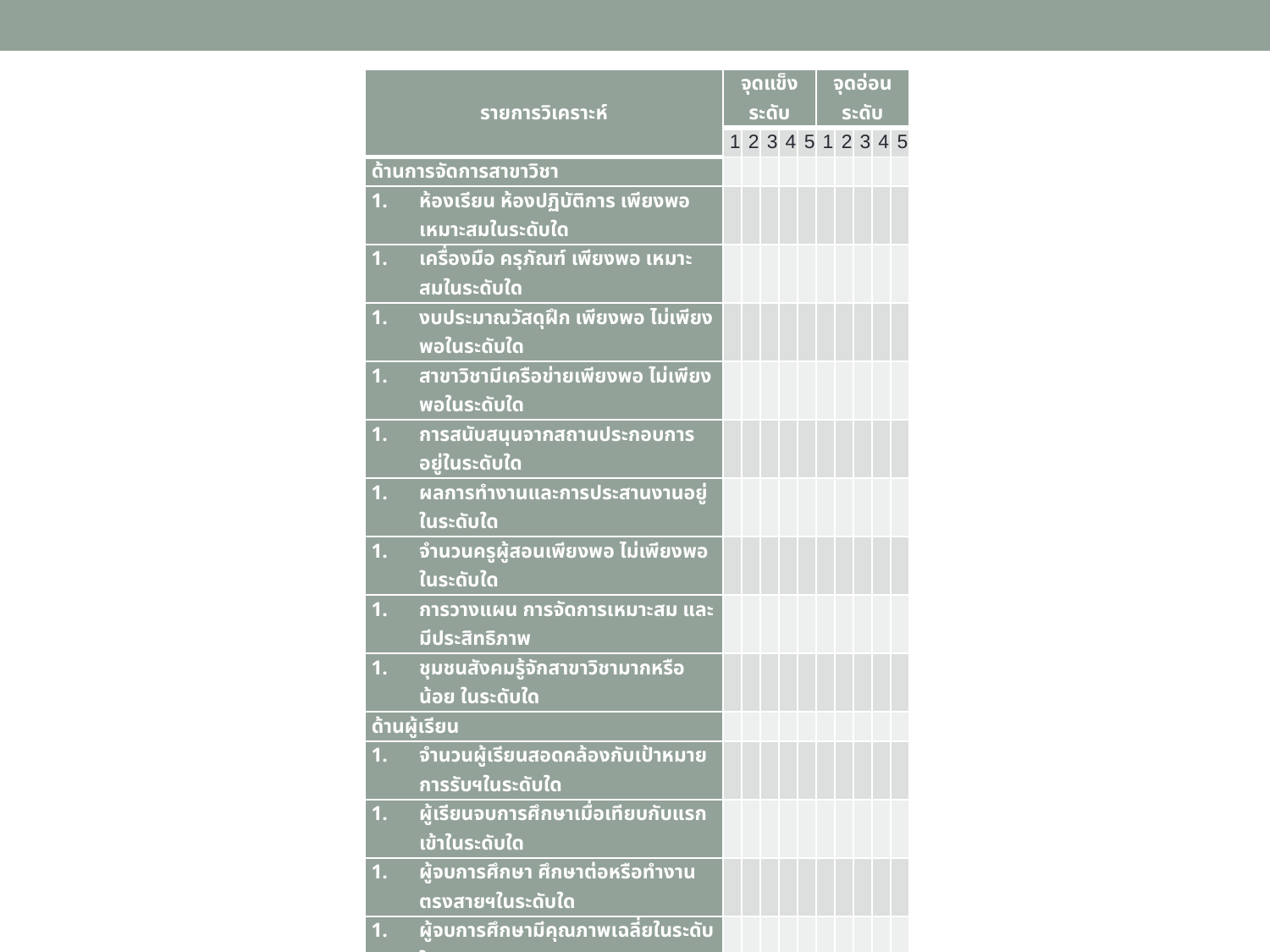

| รายการวิเคราะห์ | จุดแข็งระดับ |  |  |  |  | จุดอ่อนระดับ |  |  |  |  |
| --- | --- | --- | --- | --- | --- | --- | --- | --- | --- | --- |
|  | 1 | 2 | 3 | 4 | 5 | 1 | 2 | 3 | 4 | 5 |
| ด้านการจัดการสาขาวิชา |  |  |  |  |  |  |  |  |  |  |
| ห้องเรียน ห้องปฏิบัติการ เพียงพอ เหมาะสมในระดับใด |  |  |  |  |  |  |  |  |  |  |
| เครื่องมือ ครุภัณฑ์ เพียงพอ เหมาะสมในระดับใด |  |  |  |  |  |  |  |  |  |  |
| งบประมาณวัสดุฝึก เพียงพอ ไม่เพียงพอในระดับใด |  |  |  |  |  |  |  |  |  |  |
| สาขาวิชามีเครือข่ายเพียงพอ ไม่เพียงพอในระดับใด |  |  |  |  |  |  |  |  |  |  |
| การสนับสนุนจากสถานประกอบการอยู่ในระดับใด |  |  |  |  |  |  |  |  |  |  |
| ผลการทำงานและการประสานงานอยู่ในระดับใด |  |  |  |  |  |  |  |  |  |  |
| จำนวนครูผู้สอนเพียงพอ ไม่เพียงพอในระดับใด |  |  |  |  |  |  |  |  |  |  |
| การวางแผน การจัดการเหมาะสม และมีประสิทธิภาพ |  |  |  |  |  |  |  |  |  |  |
| ชุมชนสังคมรู้จักสาขาวิชามากหรือน้อย ในระดับใด |  |  |  |  |  |  |  |  |  |  |
| ด้านผู้เรียน |  |  |  |  |  |  |  |  |  |  |
| จำนวนผู้เรียนสอดคล้องกับเป้าหมายการรับฯในระดับใด |  |  |  |  |  |  |  |  |  |  |
| ผู้เรียนจบการศึกษาเมื่อเทียบกับแรกเข้าในระดับใด |  |  |  |  |  |  |  |  |  |  |
| ผู้จบการศึกษา ศึกษาต่อหรือทำงานตรงสายฯในระดับใด |  |  |  |  |  |  |  |  |  |  |
| ผู้จบการศึกษามีคุณภาพเฉลี่ยในระดับใด |  |  |  |  |  |  |  |  |  |  |
| ภาพลักษณ์ของผู้จบการศึกษาดี หรือไม่ดีในระดับใด |  |  |  |  |  |  |  |  |  |  |
| ผู้จบการศึกษาได้ทำงานตรงสายอยู่ในระดับใด |  |  |  |  |  |  |  |  |  |  |
| ด้านหลักสูตร |  |  |  |  |  |  |  |  |  |  |
| หลักสูตร ปวช. เหมาะสมสอดคล้องกับตลาดแรงงานระดับใด |  |  |  |  |  |  |  |  |  |  |
| หลักสูตร ปวส. เหมาะสมสอดคล้องกับตลาดแรงงานระดับใด |  |  |  |  |  |  |  |  |  |  |
| หลักสูตร ป.ตรี เหมาะสมสอดคล้องกับตลาดแรงงานระดับใด |  |  |  |  |  |  |  |  |  |  |
| ความพร้อมจัดการศึกษาระดับ ป.ตรีอยู่ในระดับใด |  |  |  |  |  |  |  |  |  |  |